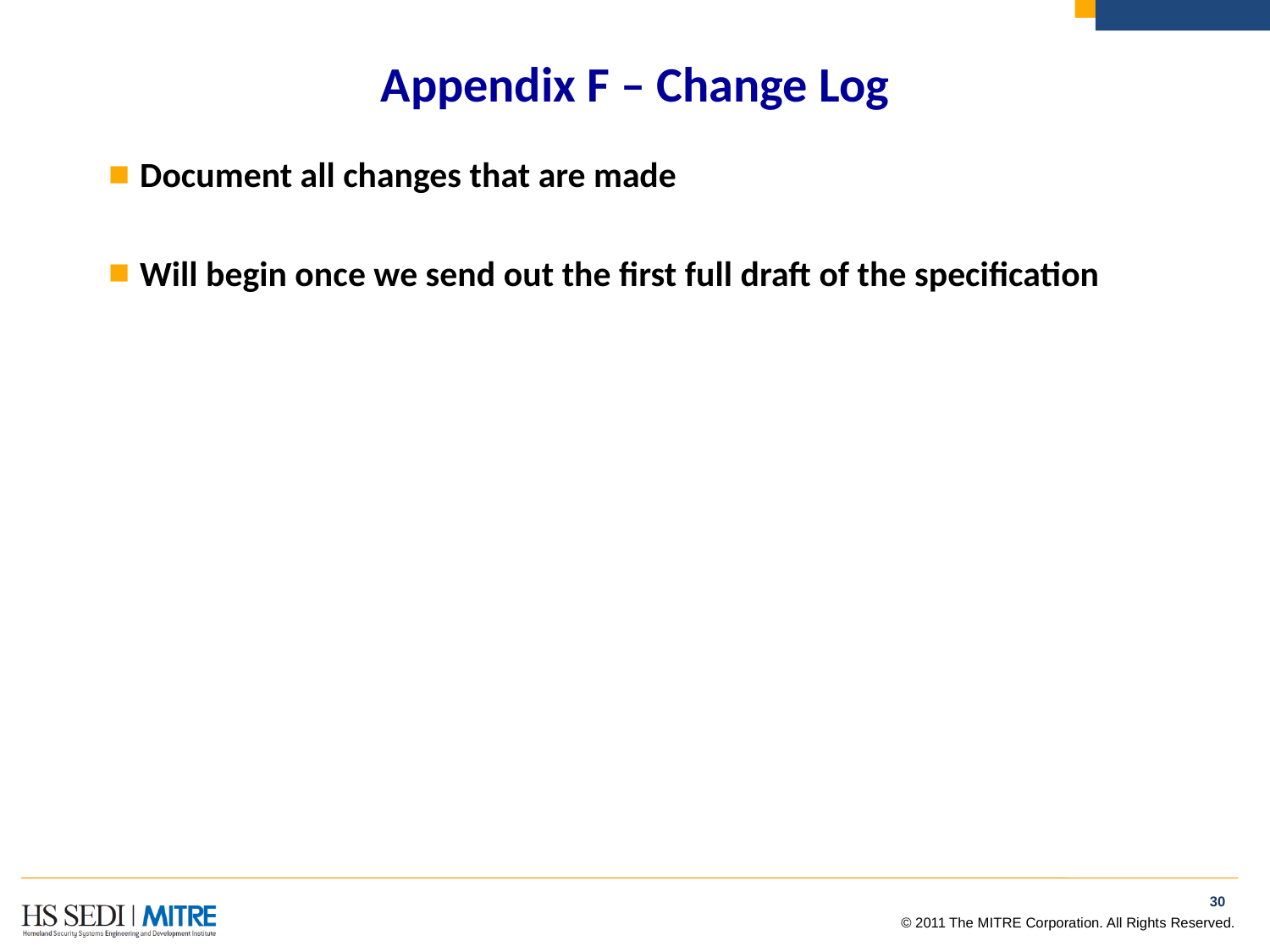

# Appendix F – Change Log
Document all changes that are made

Will begin once we send out the first full draft of the specification

30